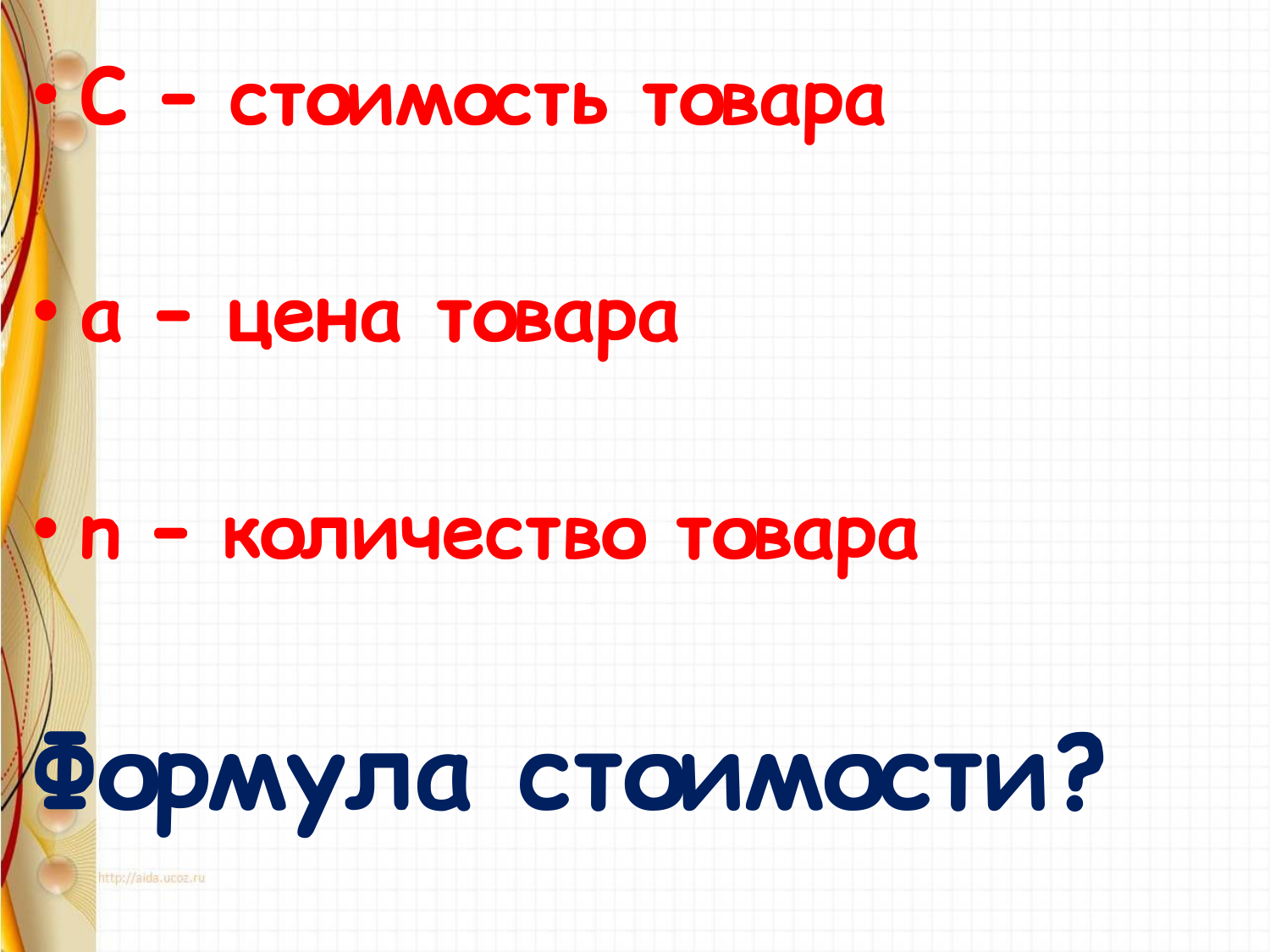

#
С – стоимость товара

а – цена товара

n – количество товара

Формула стоимости?